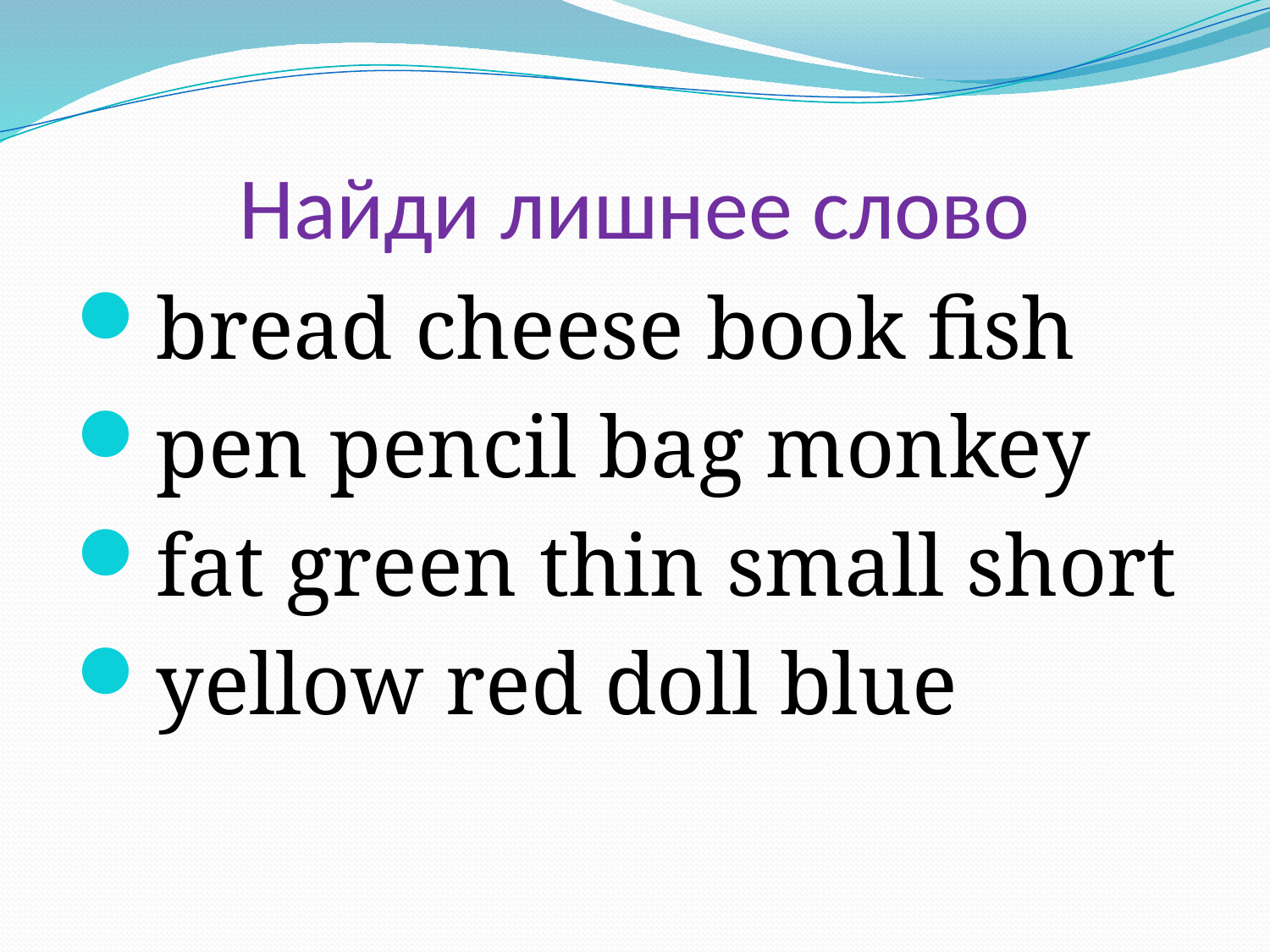

# Найди лишнее слово
bread cheese book fish
pen pencil bag monkey
fat green thin small short
yellow red doll blue